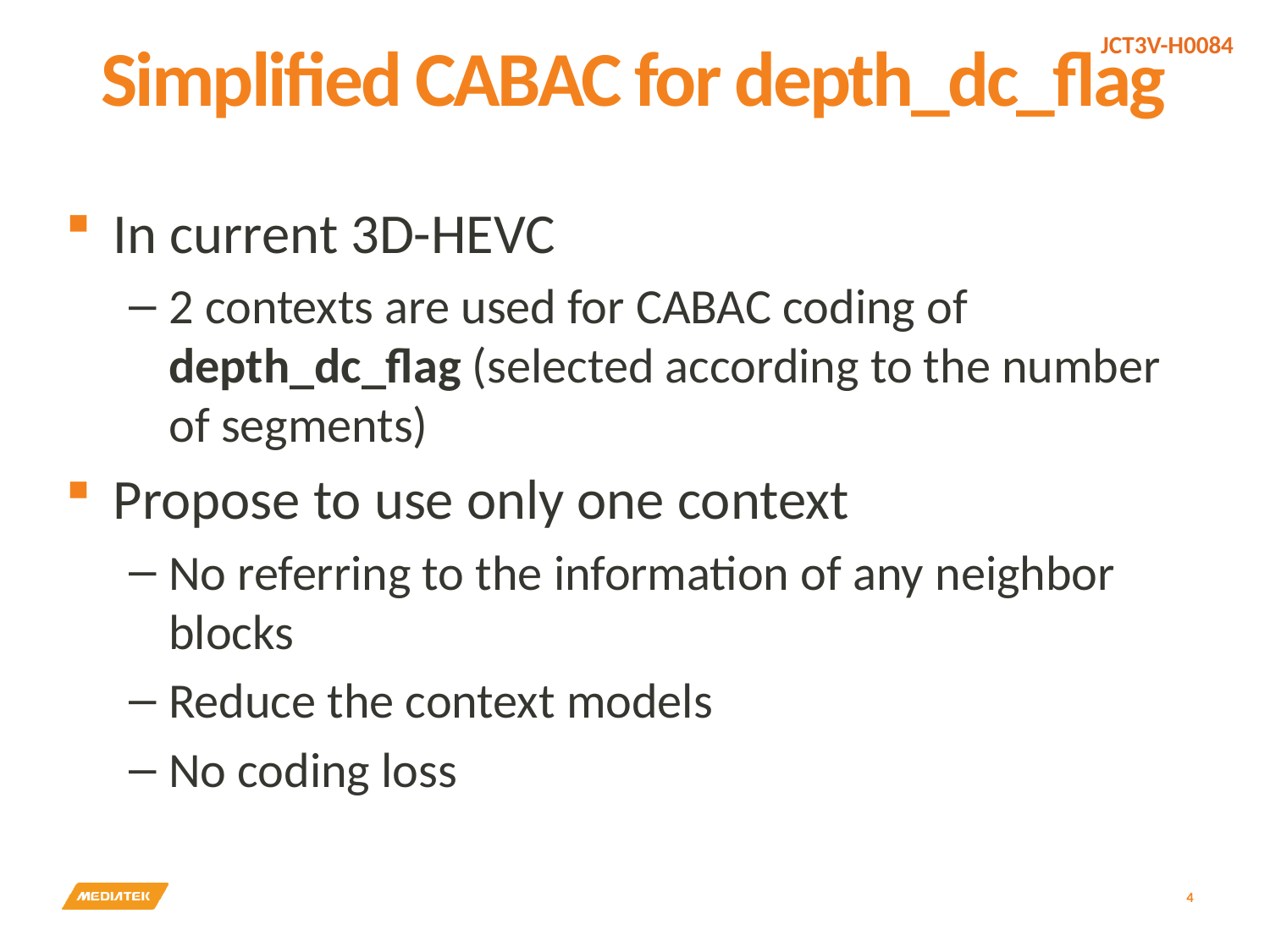

# Simplified CABAC for depth_dc_flag
In current 3D-HEVC
2 contexts are used for CABAC coding of depth_dc_flag (selected according to the number of segments)
Propose to use only one context
No referring to the information of any neighbor blocks
Reduce the context models
No coding loss

4